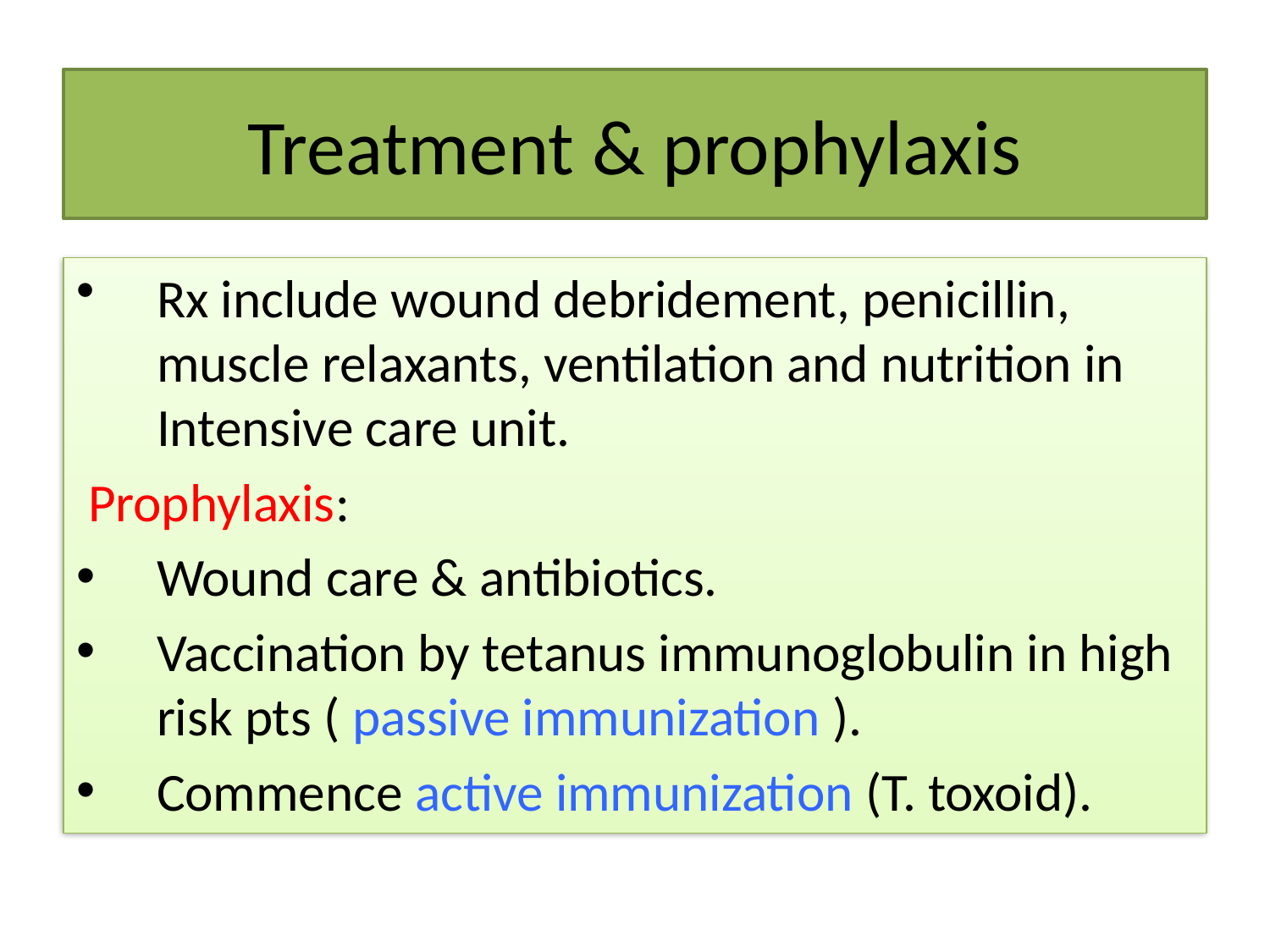

# Treatment & prophylaxis
Rx include wound debridement, penicillin, muscle relaxants, ventilation and nutrition in Intensive care unit.
 Prophylaxis:
Wound care & antibiotics.
Vaccination by tetanus immunoglobulin in high risk pts ( passive immunization ).
Commence active immunization (T. toxoid).